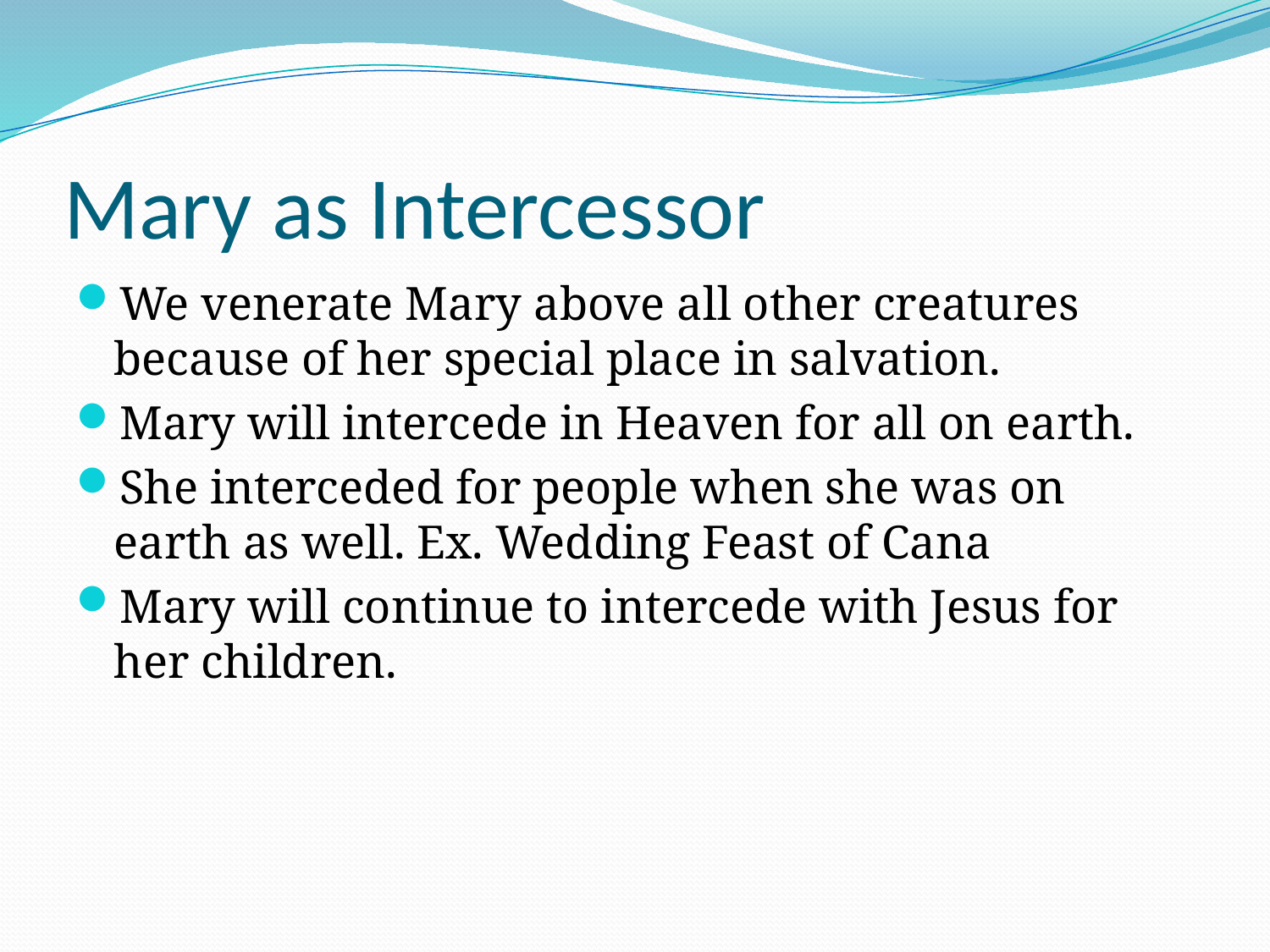

# Mary as Intercessor
We venerate Mary above all other creatures because of her special place in salvation.
Mary will intercede in Heaven for all on earth.
She interceded for people when she was on earth as well. Ex. Wedding Feast of Cana
Mary will continue to intercede with Jesus for her children.